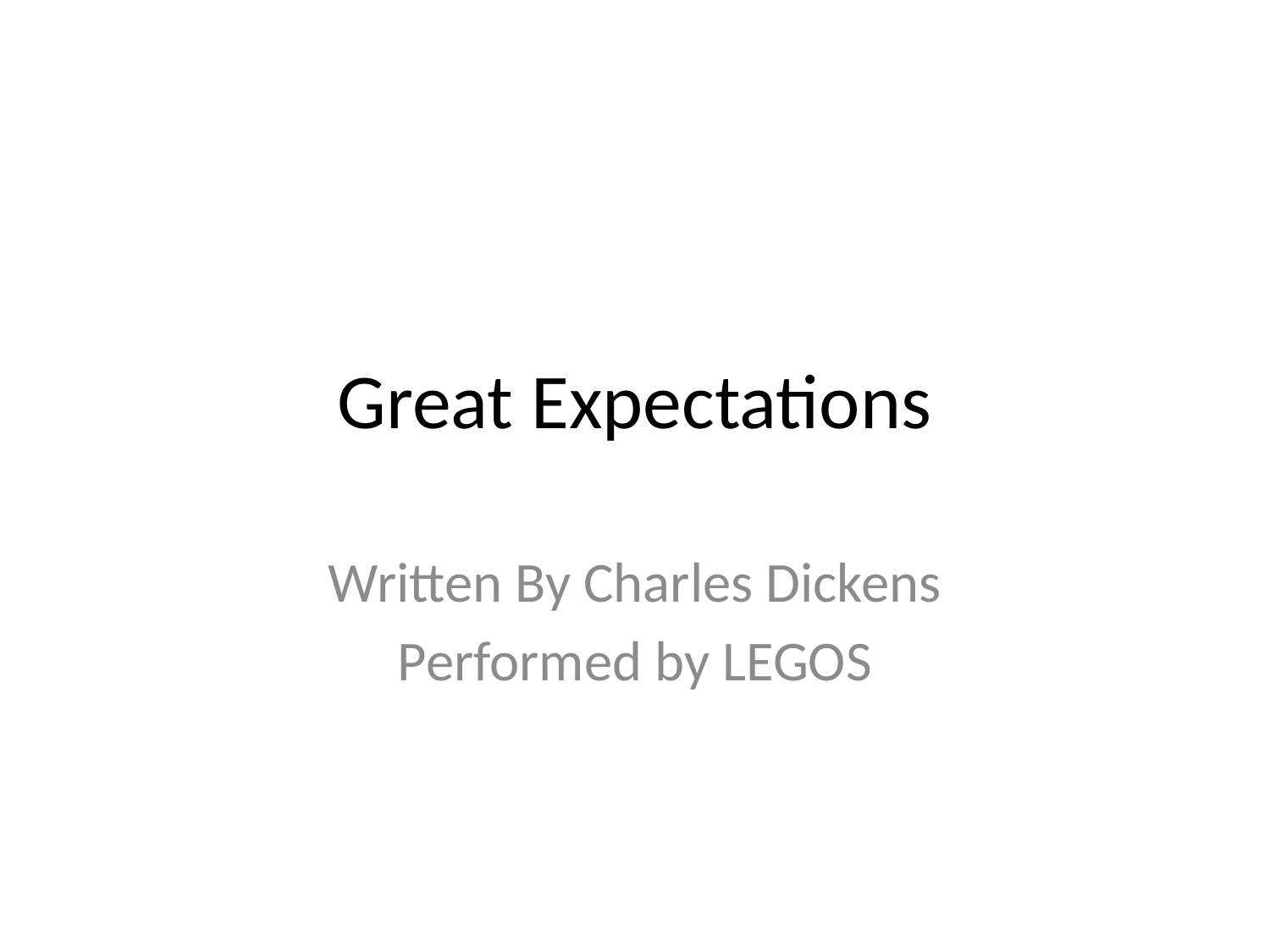

# Great Expectations
Written By Charles Dickens
Performed by LEGOS